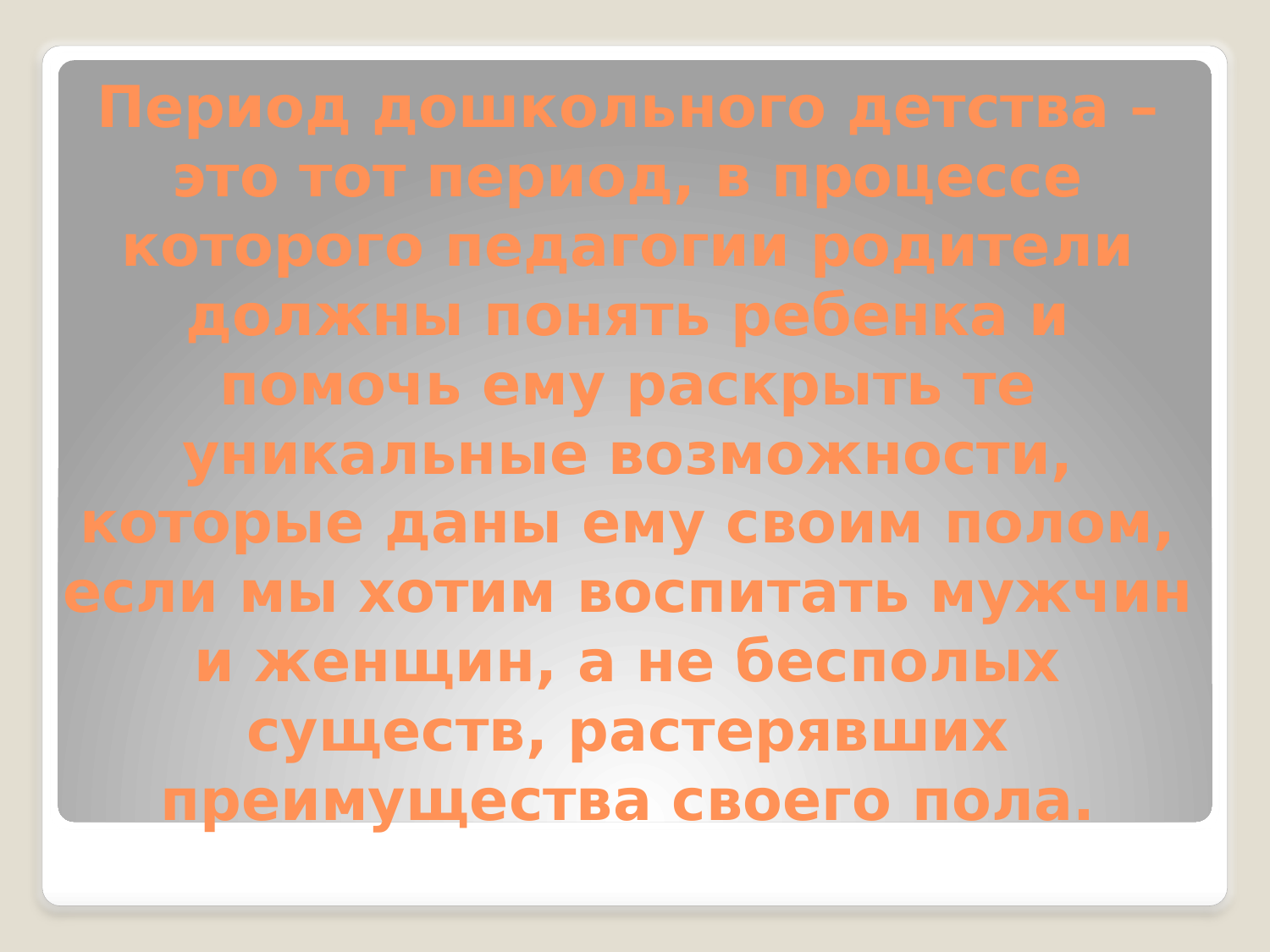

# Период дошкольного детства – это тот период, в процессе которого педагогии родители должны понять ребенка и помочь ему раскрыть те уникальные возможности, которые даны ему своим полом, если мы хотим воспитать мужчин и женщин, а не бесполых существ, растерявших преимущества своего пола.